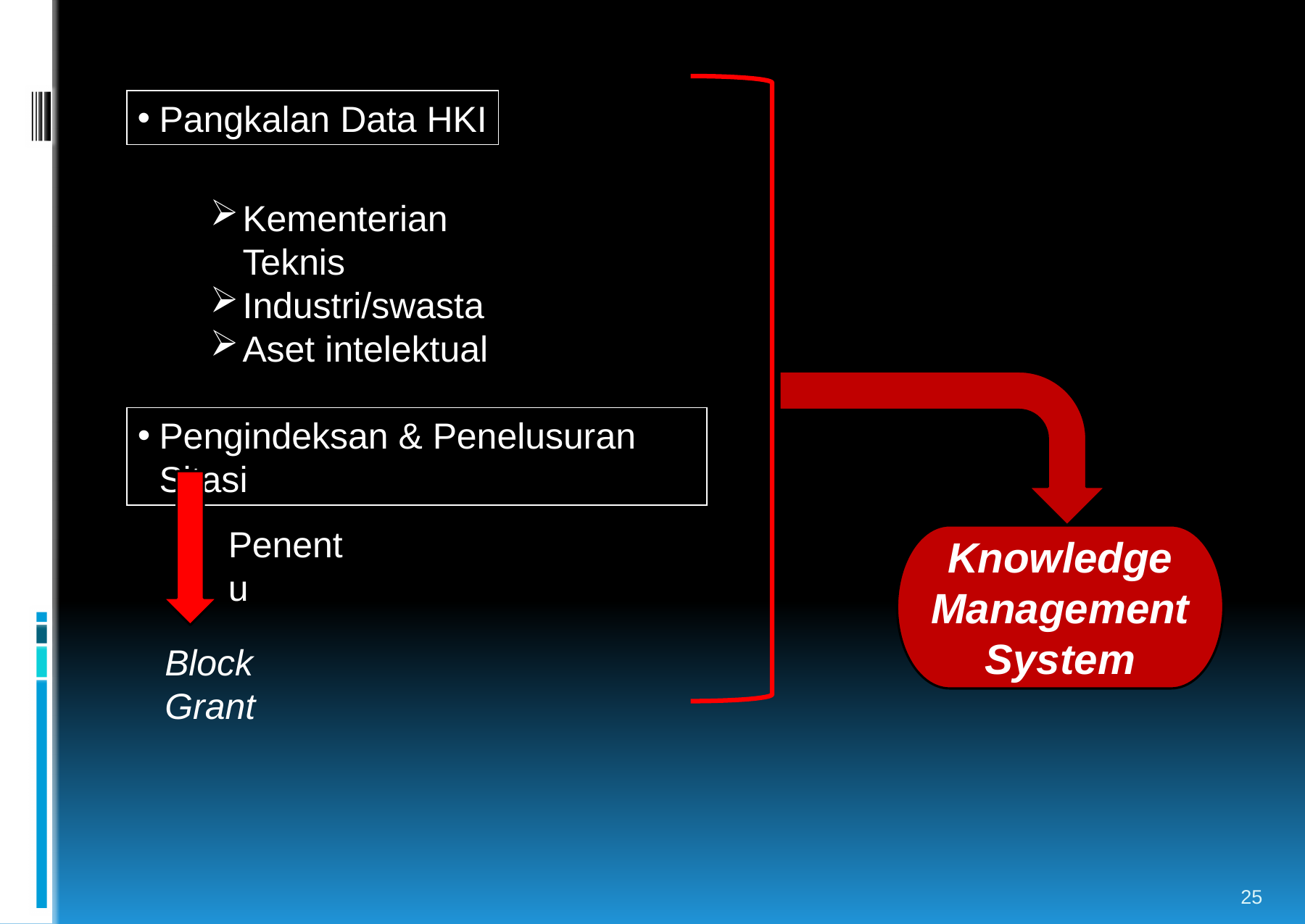

Pangkalan Data HKI
Kementerian Teknis
Industri/swasta
Aset intelektual

Pengindeksan & Penelusuran Sitasi

Penentu
Knowledge Management System
Block Grant
25